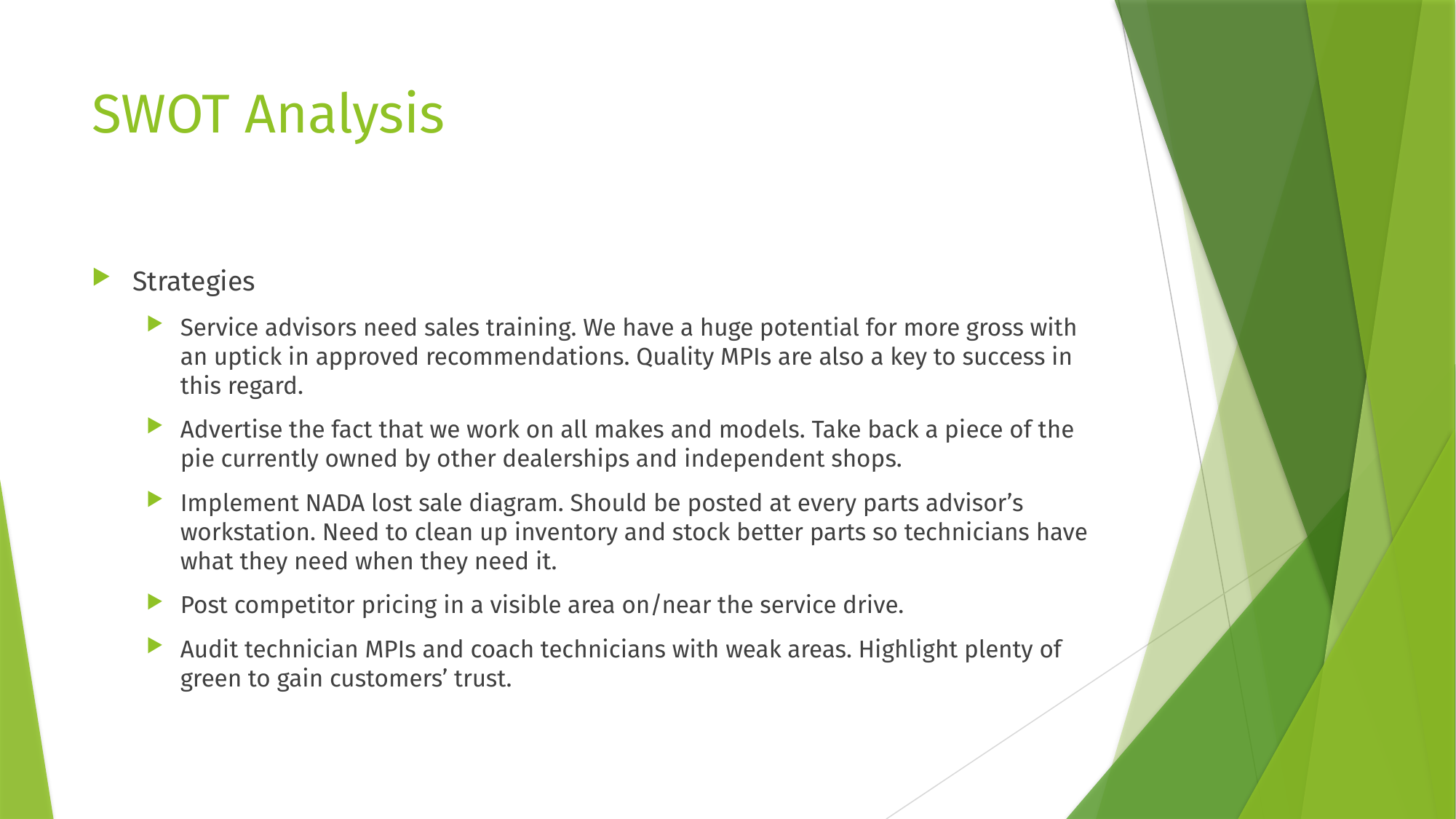

# SWOT Analysis
Strategies
Service advisors need sales training. We have a huge potential for more gross with an uptick in approved recommendations. Quality MPIs are also a key to success in this regard.
Advertise the fact that we work on all makes and models. Take back a piece of the pie currently owned by other dealerships and independent shops.
Implement NADA lost sale diagram. Should be posted at every parts advisor’s workstation. Need to clean up inventory and stock better parts so technicians have what they need when they need it.
Post competitor pricing in a visible area on/near the service drive.
Audit technician MPIs and coach technicians with weak areas. Highlight plenty of green to gain customers’ trust.